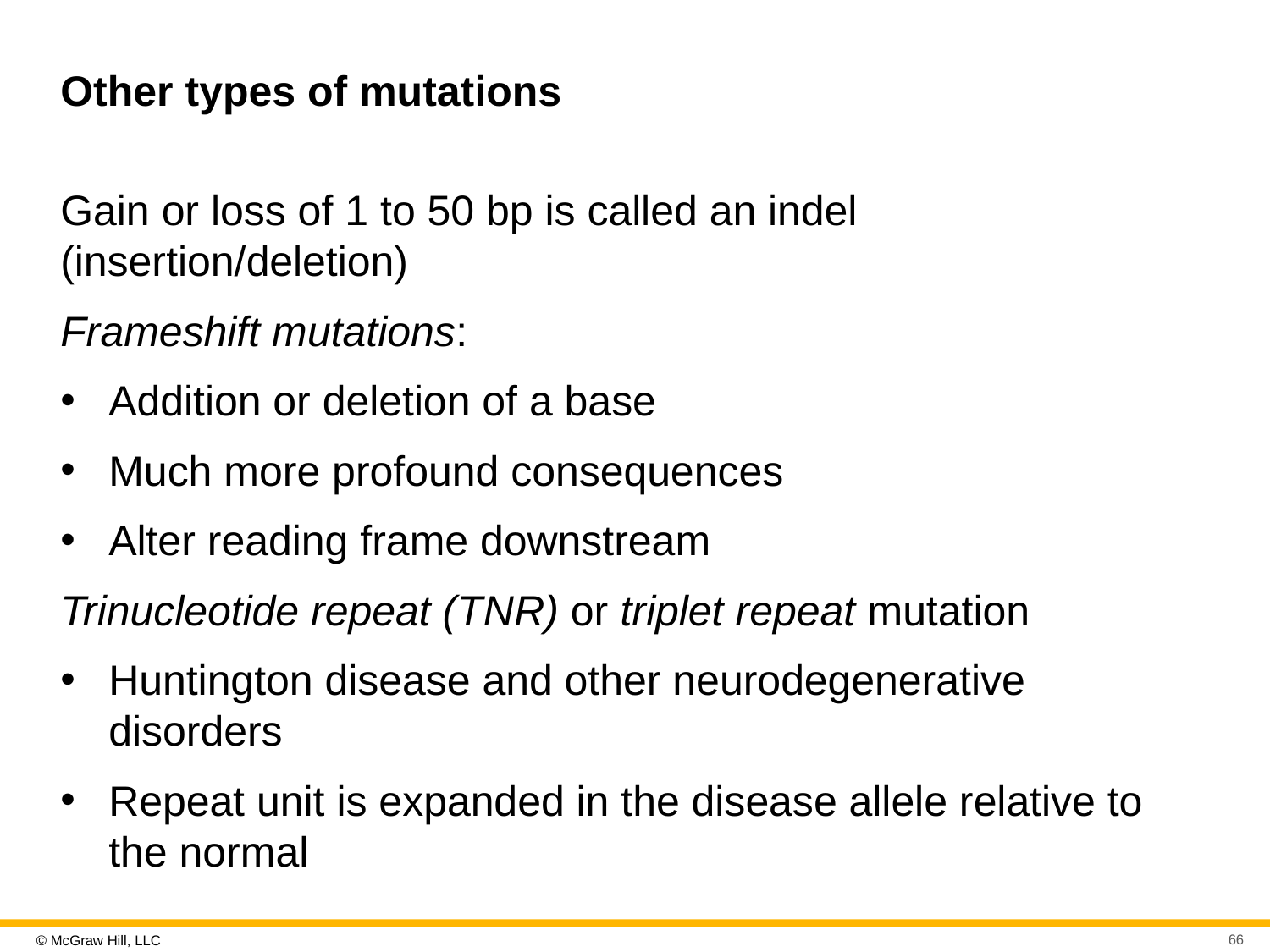

# Other types of mutations
Gain or loss of 1 to 50 bp is called an indel (insertion/deletion)
Frameshift mutations:
Addition or deletion of a base
Much more profound consequences
Alter reading frame downstream
Trinucleotide repeat (T N R) or triplet repeat mutation
Huntington disease and other neurodegenerative disorders
Repeat unit is expanded in the disease allele relative to the normal
66